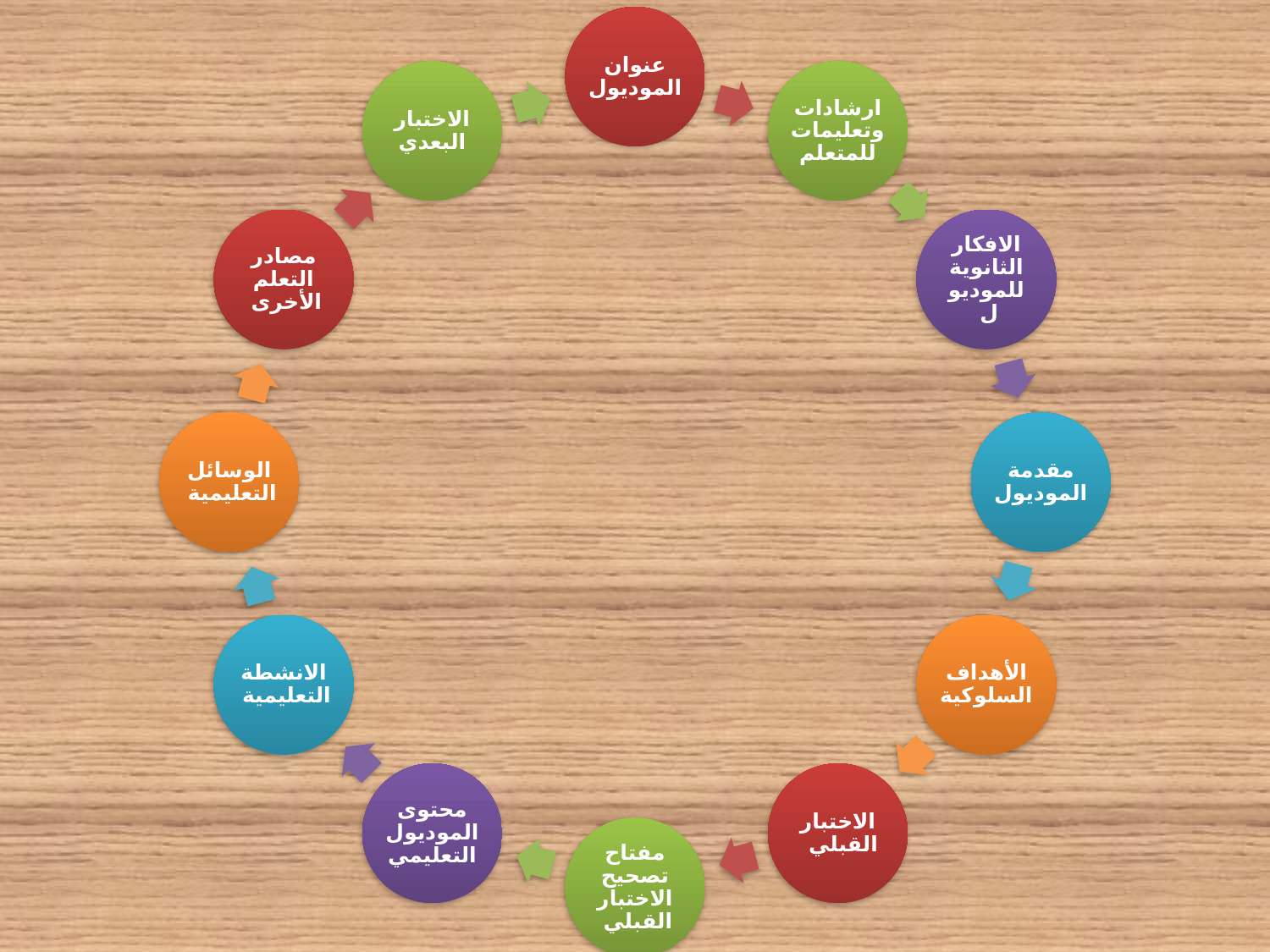

عنوان الموديول

ارشادات وتعليمات للمتعلم

الافكار الثانوية للموديول

مقدمة الموديول

الأهداف السلوكية

الاختبار القبلي

مفتاح تصحيح الاختبار القبلي

محتوى الموديول التعليمي

الانشطة التعليمية

الوسائل التعليمية

مصادر التعلم الأخرى

الاختبار البعدي